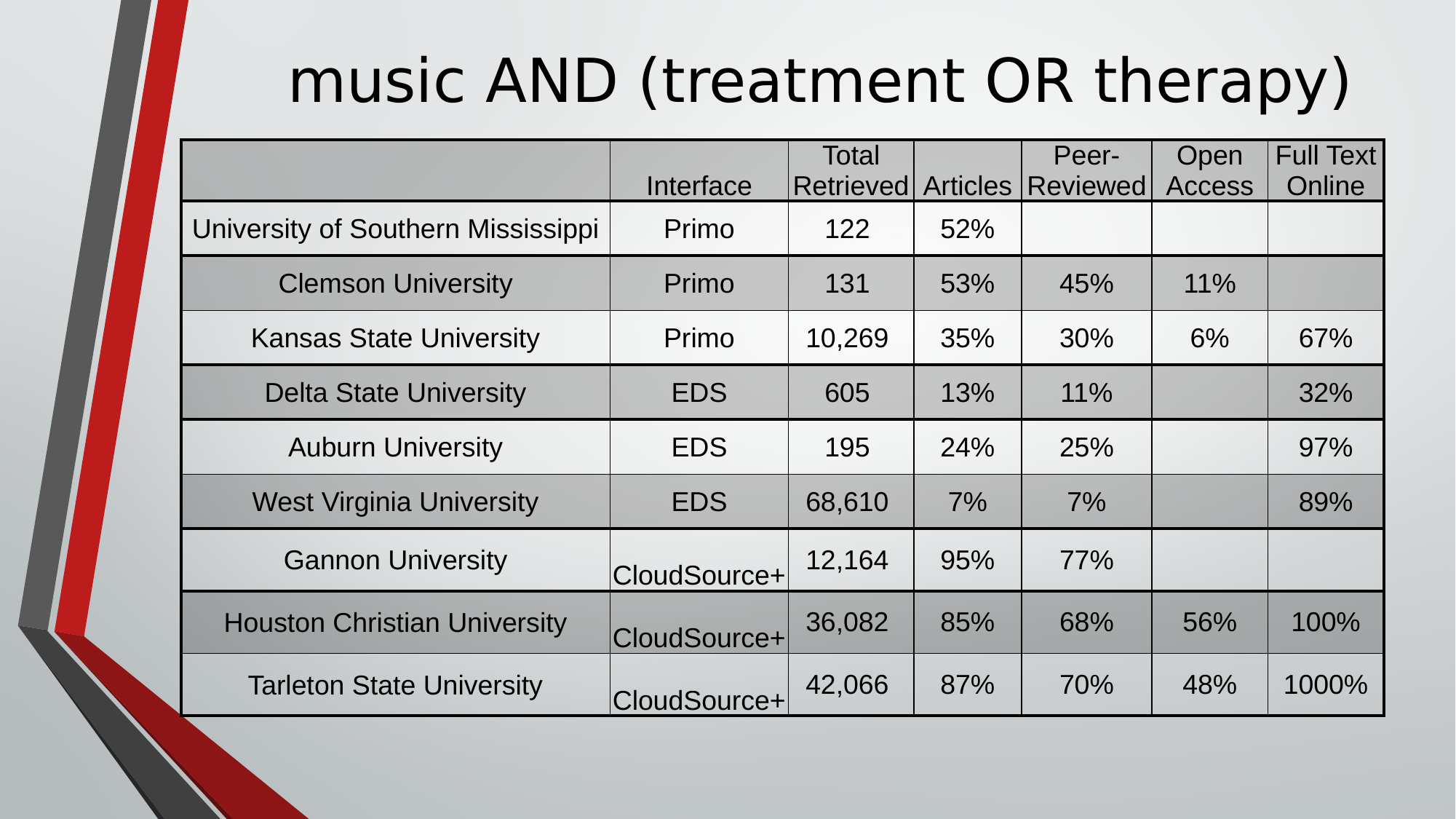

# music AND (treatment OR therapy)
|  | Interface | Total Retrieved | Articles | Peer-Reviewed | Open Access | Full Text Online |
| --- | --- | --- | --- | --- | --- | --- |
| University of Southern Mississippi | Primo | 122 | 52% |  |  |  |
| Clemson University | Primo | 131 | 53% | 45% | 11% |  |
| Kansas State University | Primo | 10,269 | 35% | 30% | 6% | 67% |
| Delta State University | EDS | 605 | 13% | 11% |  | 32% |
| Auburn University | EDS | 195 | 24% | 25% |  | 97% |
| West Virginia University | EDS | 68,610 | 7% | 7% |  | 89% |
| Gannon University | CloudSource+ | 12,164 | 95% | 77% |  |  |
| Houston Christian University | CloudSource+ | 36,082 | 85% | 68% | 56% | 100% |
| Tarleton State University | CloudSource+ | 42,066 | 87% | 70% | 48% | 1000% |